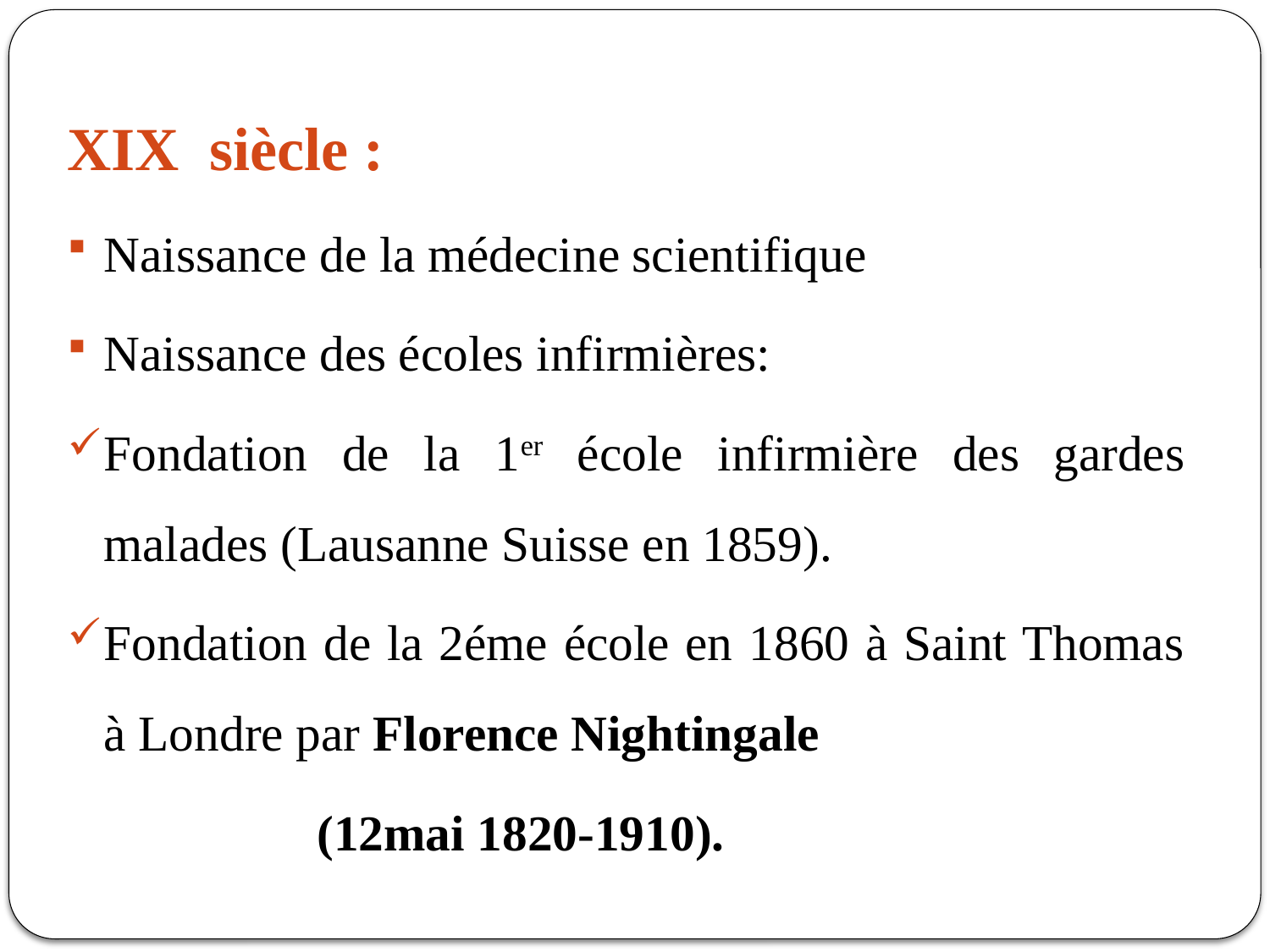

XIX  siècle :
Naissance de la médecine scientifique
Naissance des écoles infirmières:
Fondation de la 1er école infirmière des gardes malades (Lausanne Suisse en 1859).
Fondation de la 2éme école en 1860 à Saint Thomas à Londre par Florence Nightingale
                    (12mai 1820-1910).